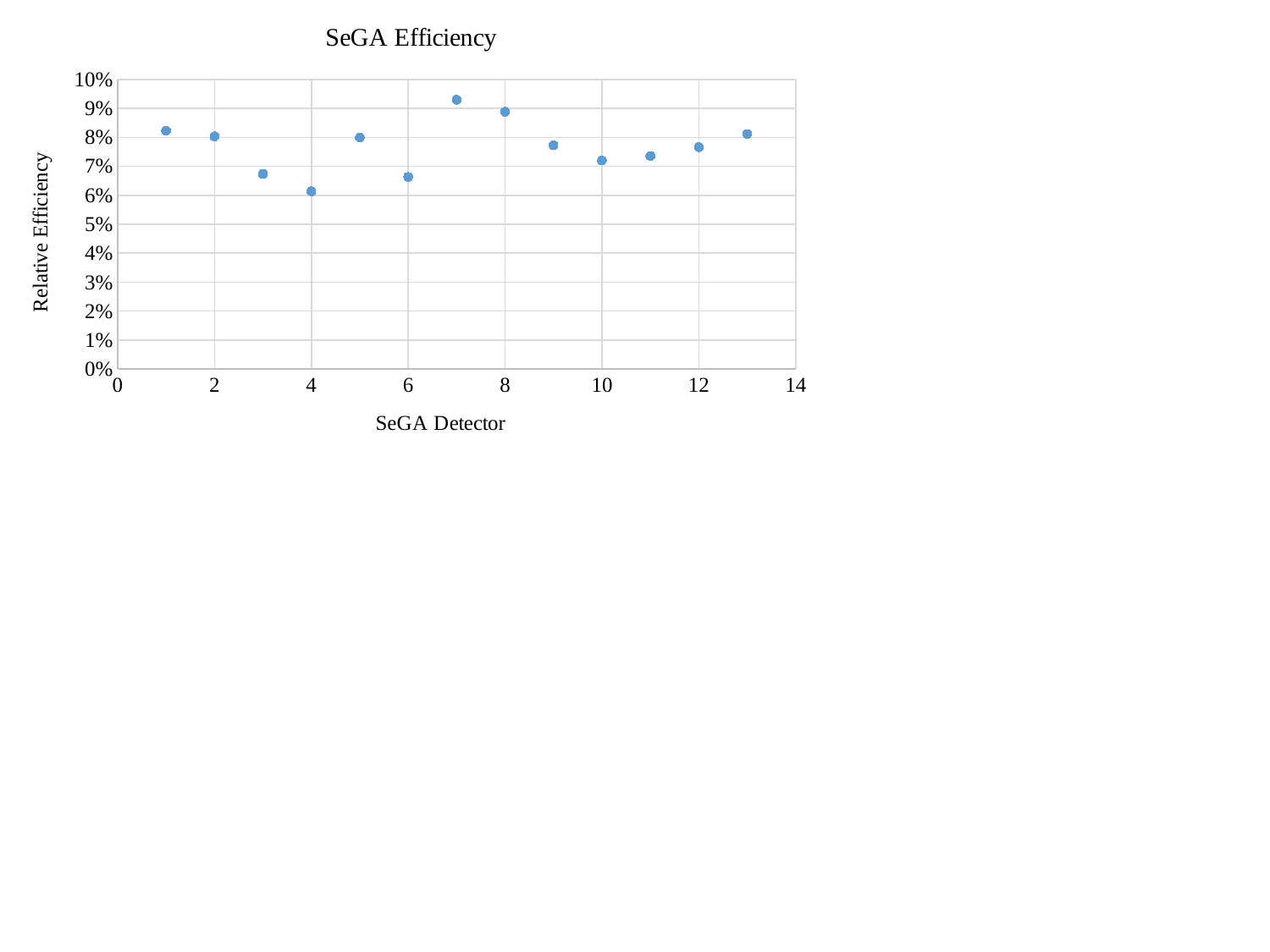

### Chart: SeGA Efficiency

| Category |  |
|---|---|